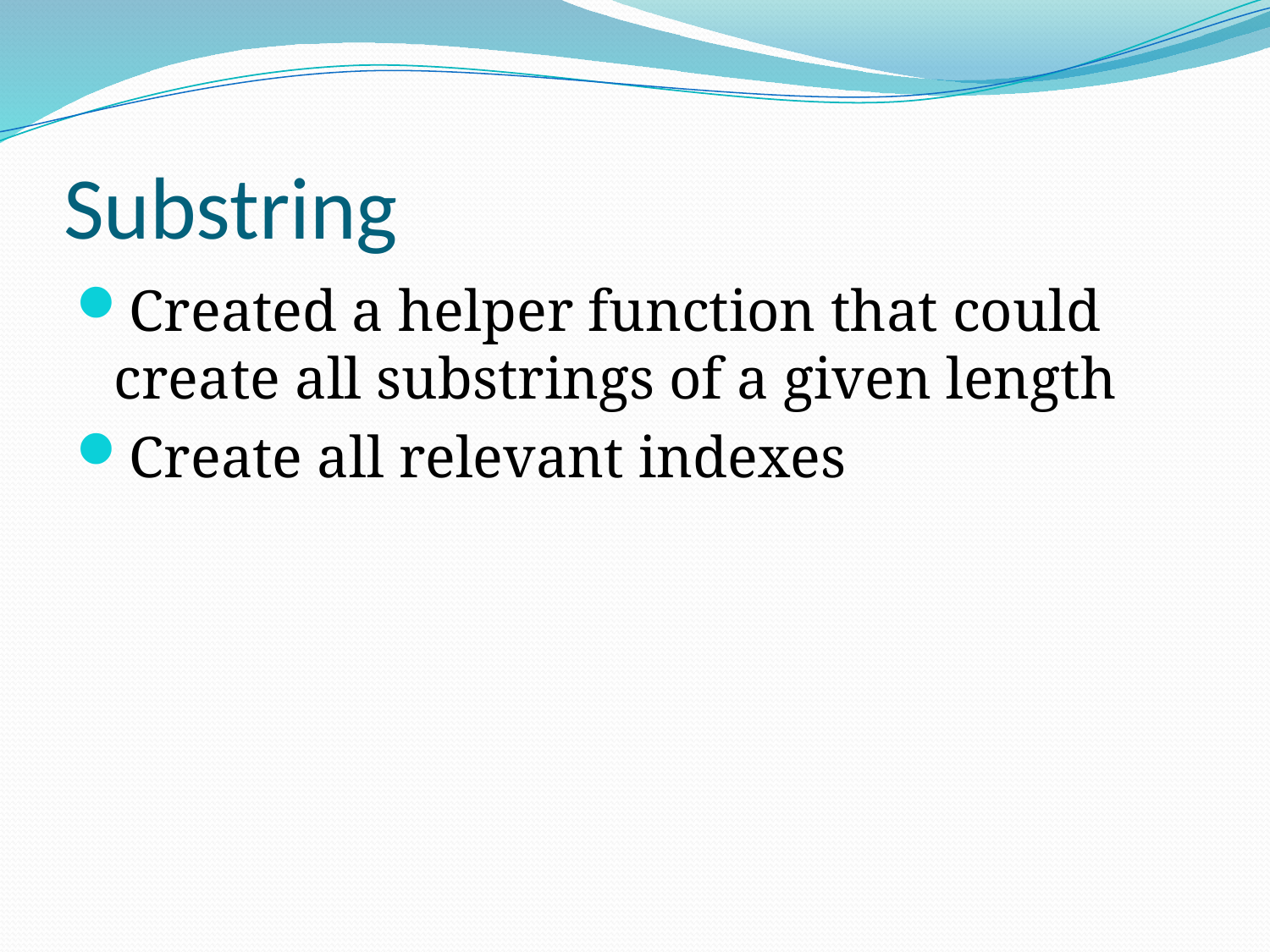

# Substring
Created a helper function that could create all substrings of a given length
Create all relevant indexes